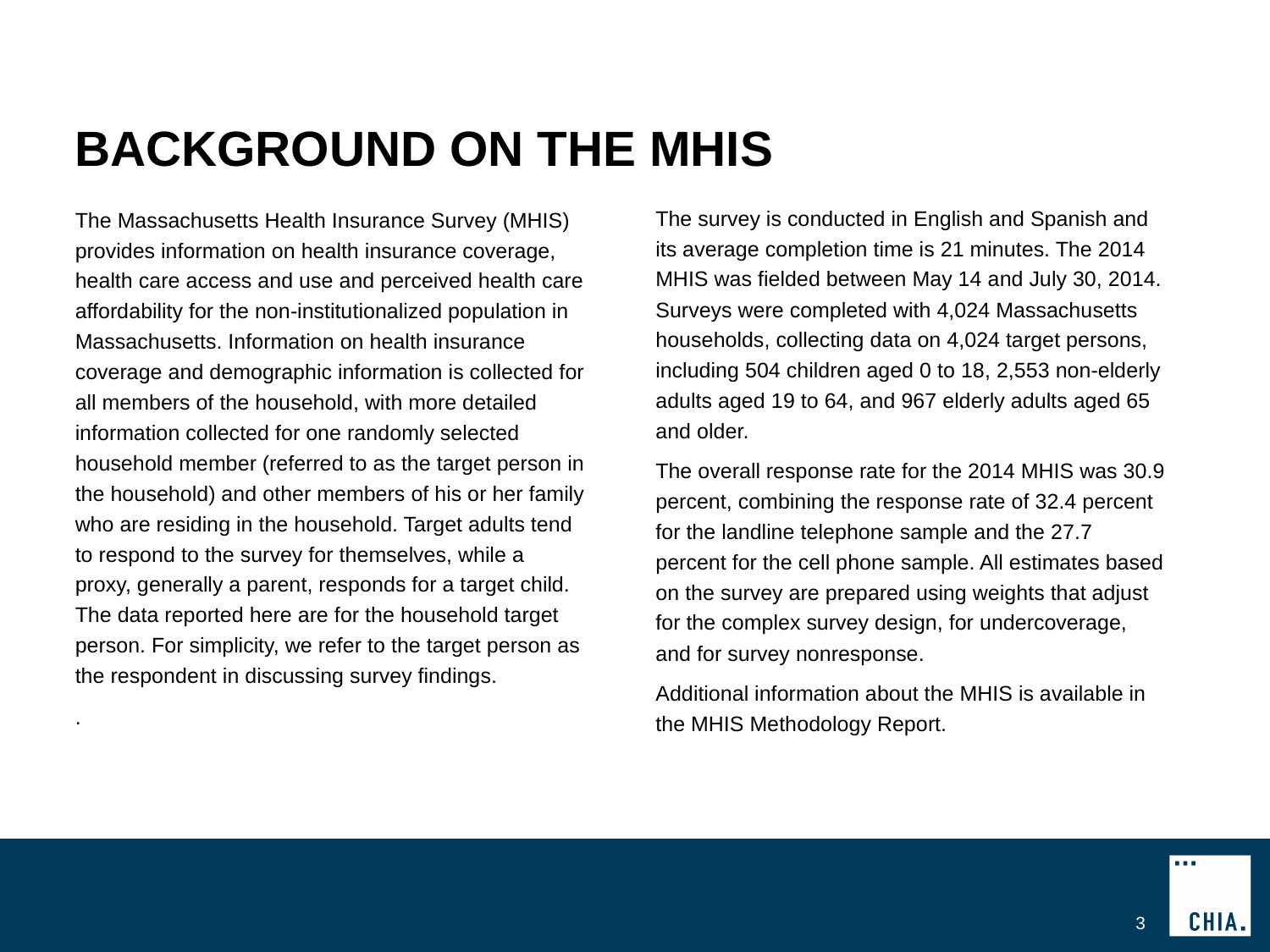

# BACKGROUND ON THE MHIS
The survey is conducted in English and Spanish and its average completion time is 21 minutes. The 2014 MHIS was fielded between May 14 and July 30, 2014. Surveys were completed with 4,024 Massachusetts households, collecting data on 4,024 target persons, including 504 children aged 0 to 18, 2,553 non-elderly adults aged 19 to 64, and 967 elderly adults aged 65 and older.
The overall response rate for the 2014 MHIS was 30.9 percent, combining the response rate of 32.4 percent for the landline telephone sample and the 27.7 percent for the cell phone sample. All estimates based on the survey are prepared using weights that adjust for the complex survey design, for undercoverage, and for survey nonresponse.
Additional information about the MHIS is available in the MHIS Methodology Report.

The Massachusetts Health Insurance Survey (MHIS) provides information on health insurance coverage, health care access and use and perceived health care affordability for the non-institutionalized population in Massachusetts. Information on health insurance coverage and demographic information is collected for all members of the household, with more detailed information collected for one randomly selected household member (referred to as the target person in the household) and other members of his or her family who are residing in the household. Target adults tend to respond to the survey for themselves, while a proxy, generally a parent, responds for a target child. The data reported here are for the household target person. For simplicity, we refer to the target person as the respondent in discussing survey findings.
.
3